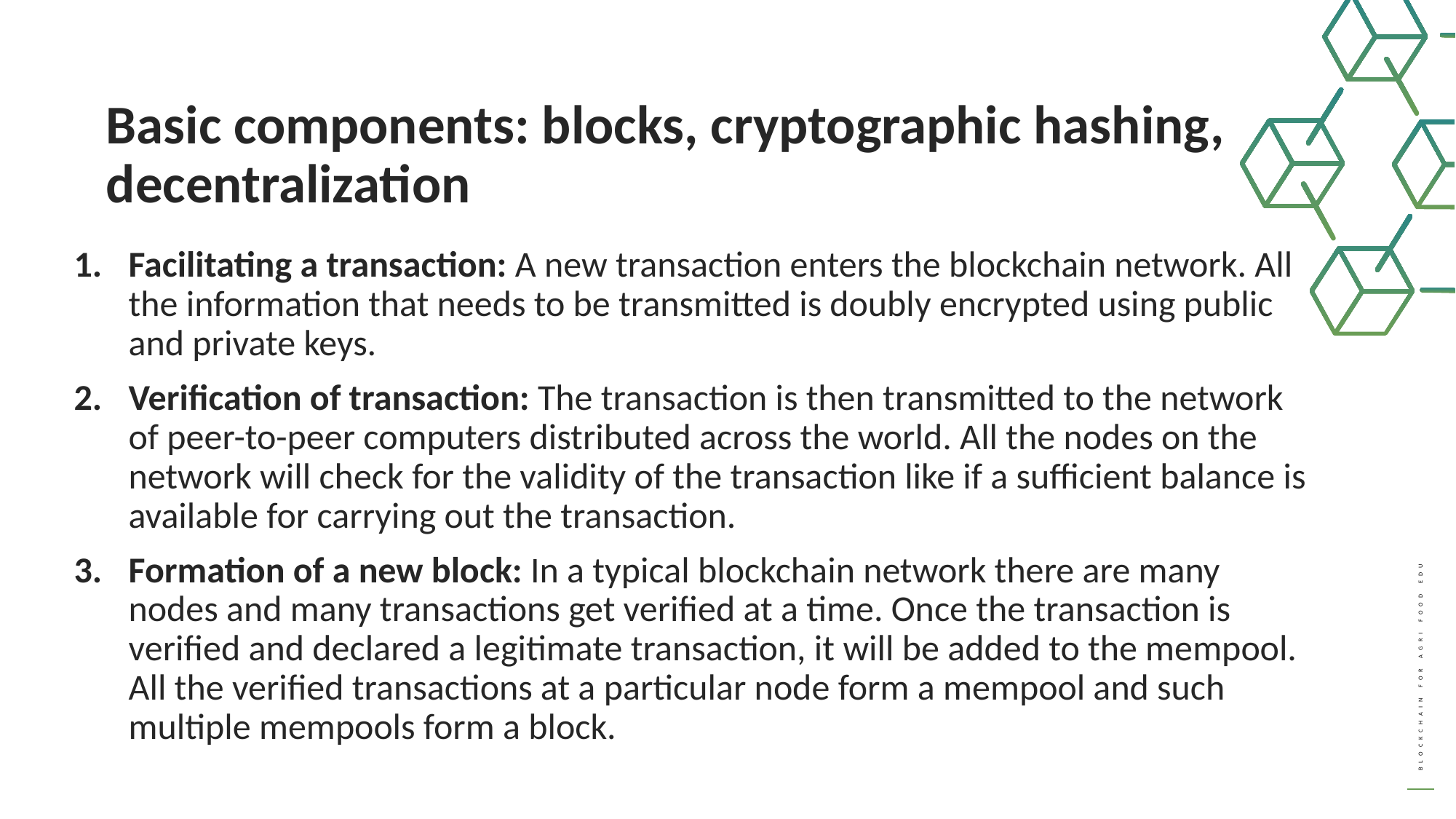

Basic components: blocks, cryptographic hashing, decentralization
Facilitating a transaction: A new transaction enters the blockchain network. All the information that needs to be transmitted is doubly encrypted using public and private keys.
Verification of transaction: The transaction is then transmitted to the network of peer-to-peer computers distributed across the world. All the nodes on the network will check for the validity of the transaction like if a sufficient balance is available for carrying out the transaction.
Formation of a new block: In a typical blockchain network there are many nodes and many transactions get verified at a time. Once the transaction is verified and declared a legitimate transaction, it will be added to the mempool.  All the verified transactions at a particular node form a mempool and such multiple mempools form a block.